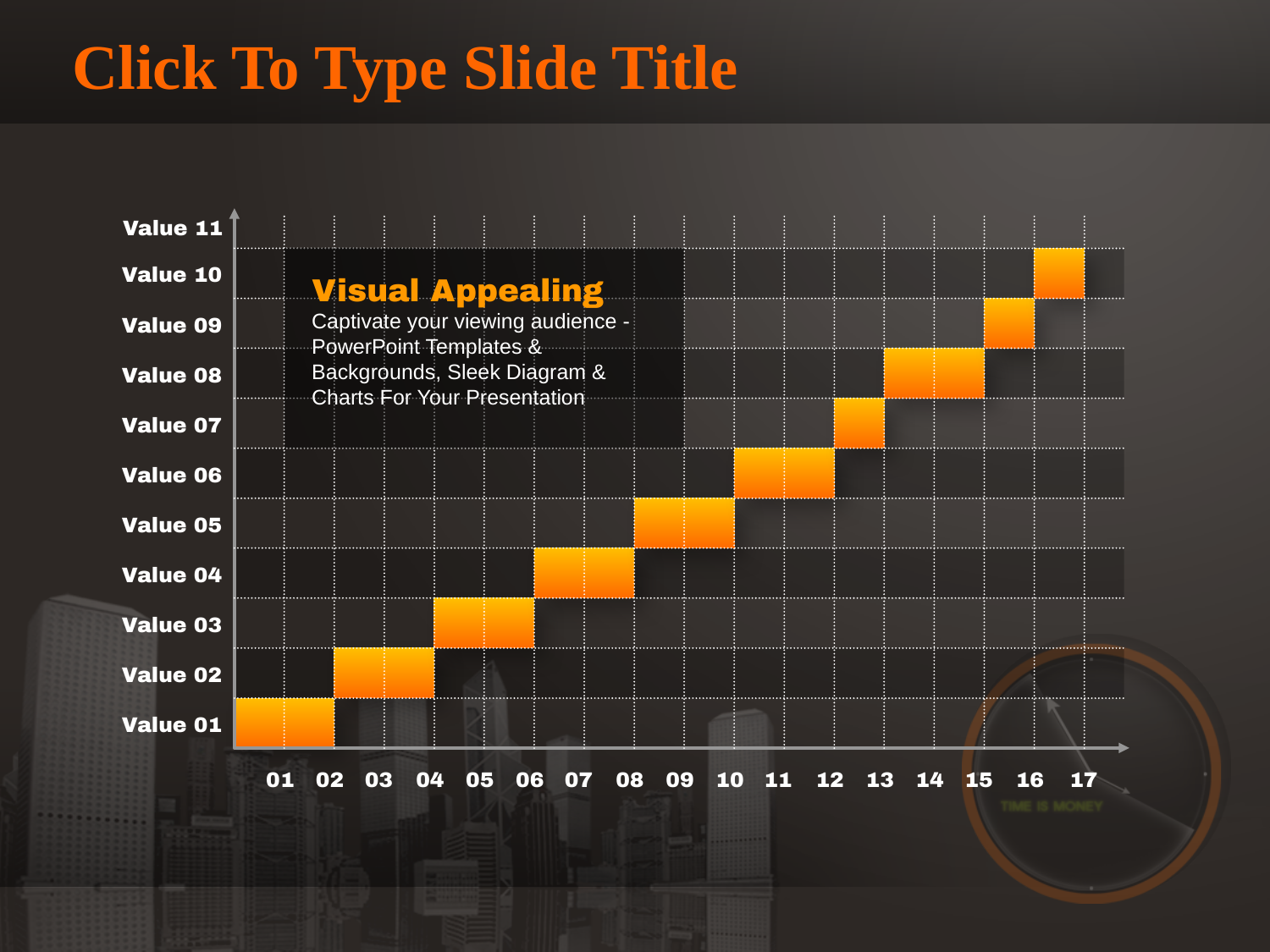

# Click To Type Slide Title
Value 11
Value 10
Value 09
Value 08
Value 07
Value 06
Value 05
Value 04
Value 03
Value 02
Value 01

Visual Appealing
Captivate your viewing audience - PowerPoint Templates & Backgrounds, Sleek Diagram & Charts For Your Presentation

01
02
03
04
05
06
07
08
09
10
11
12
13
14
15
16
17